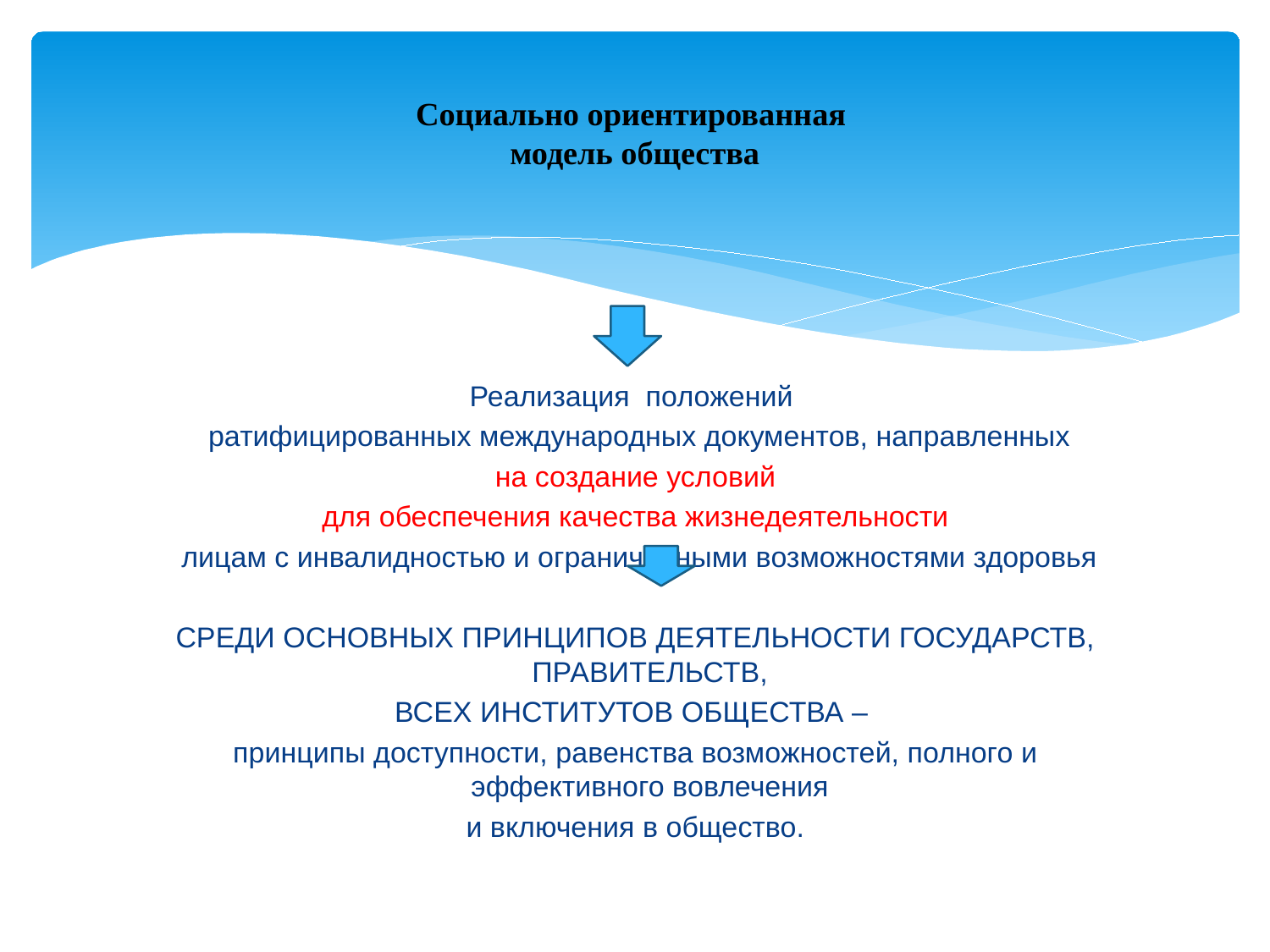

# Социально ориентированная модель общества

Реализация  положений
 ратифицированных международных документов, направленных
 на создание условий
для обеспечения качества жизнедеятельности
 лицам с инвалидностью и ограниченными возможностями здоровья

СРЕДИ ОСНОВНЫХ ПРИНЦИПОВ ДЕЯТЕЛЬНОСТИ ГОСУДАРСТВ, ПРАВИТЕЛЬСТВ,
ВСЕХ ИНСТИТУТОВ ОБЩЕСТВА –
принципы доступности, равенства возможностей, полного и эффективного вовлечения
и включения в общество.